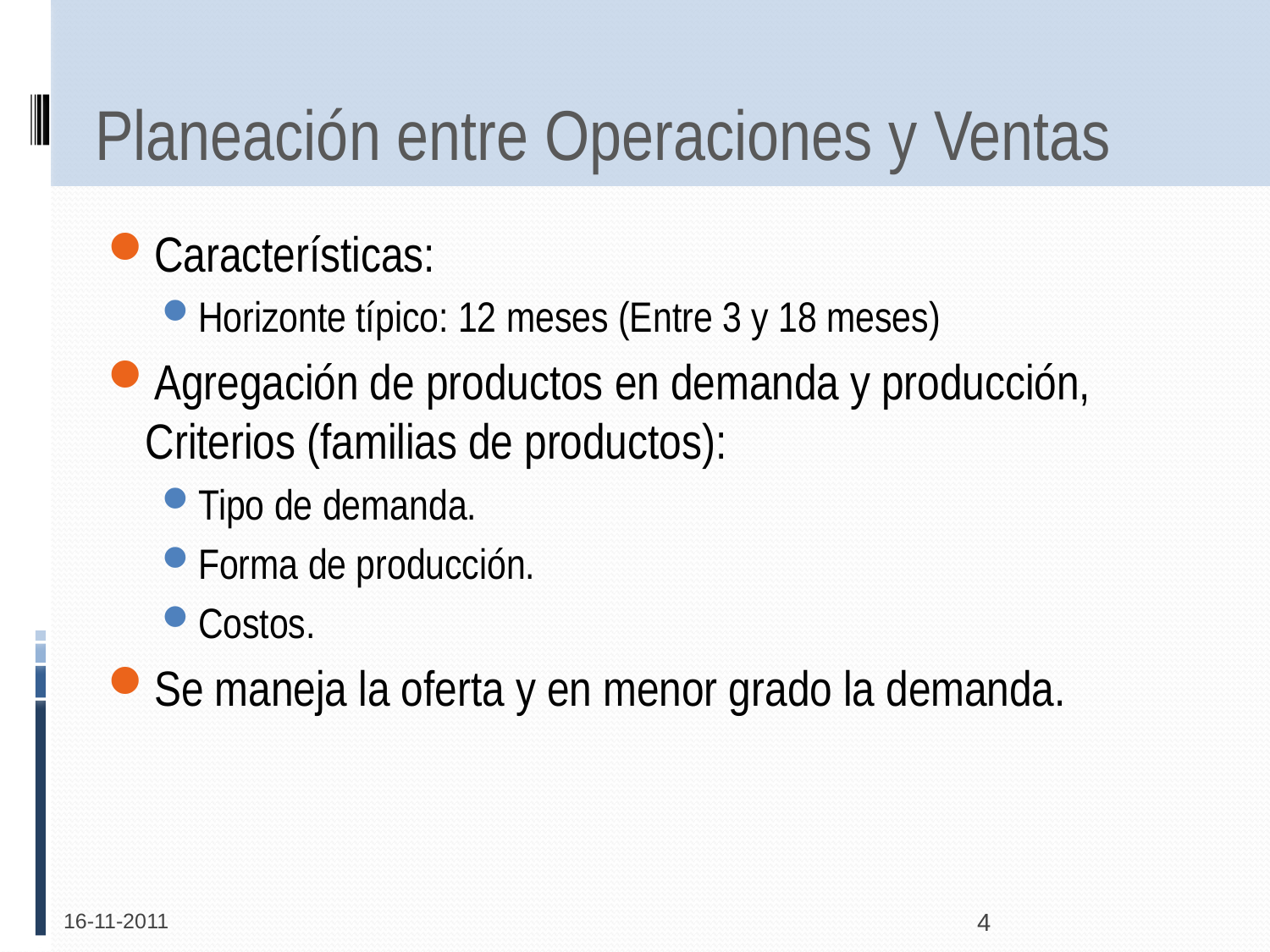

# Planeación entre Operaciones y Ventas
Características:
Horizonte típico: 12 meses (Entre 3 y 18 meses)
Agregación de productos en demanda y producción, Criterios (familias de productos):
Tipo de demanda.
Forma de producción.
Costos.
Se maneja la oferta y en menor grado la demanda.
16-11-2011
4